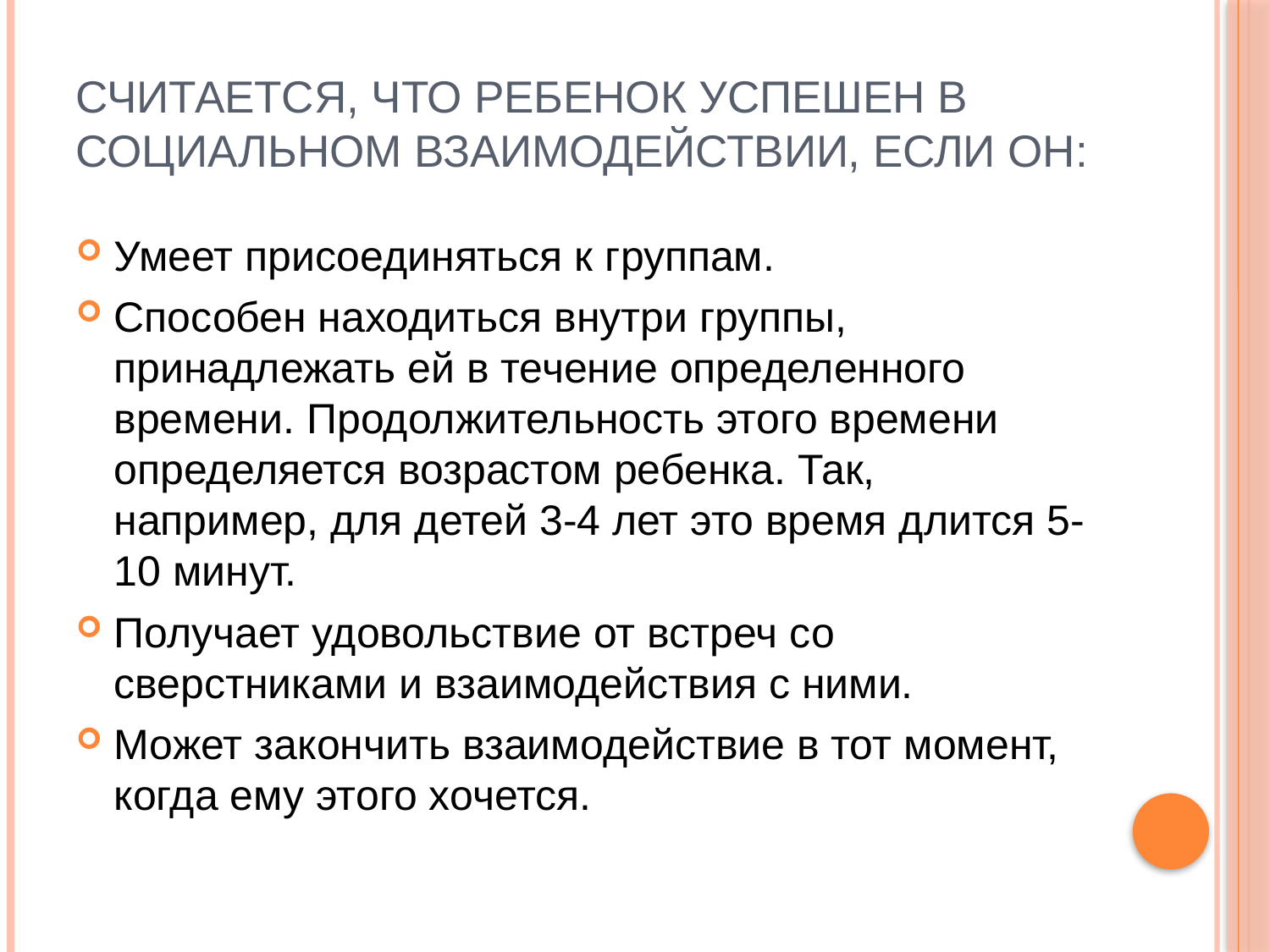

# Считается, что ребенок успешен в социальном взаимодействии, если он:
Умеет присоединяться к группам.
Способен находиться внутри группы, принадлежать ей в течение определенного времени. Продолжительность этого времени определяется возрастом ребенка. Так, например, для детей 3-4 лет это время длится 5-10 минут.
Получает удовольствие от встреч со сверстниками и взаимодействия с ними.
Может закончить взаимодействие в тот момент, когда ему этого хочется.